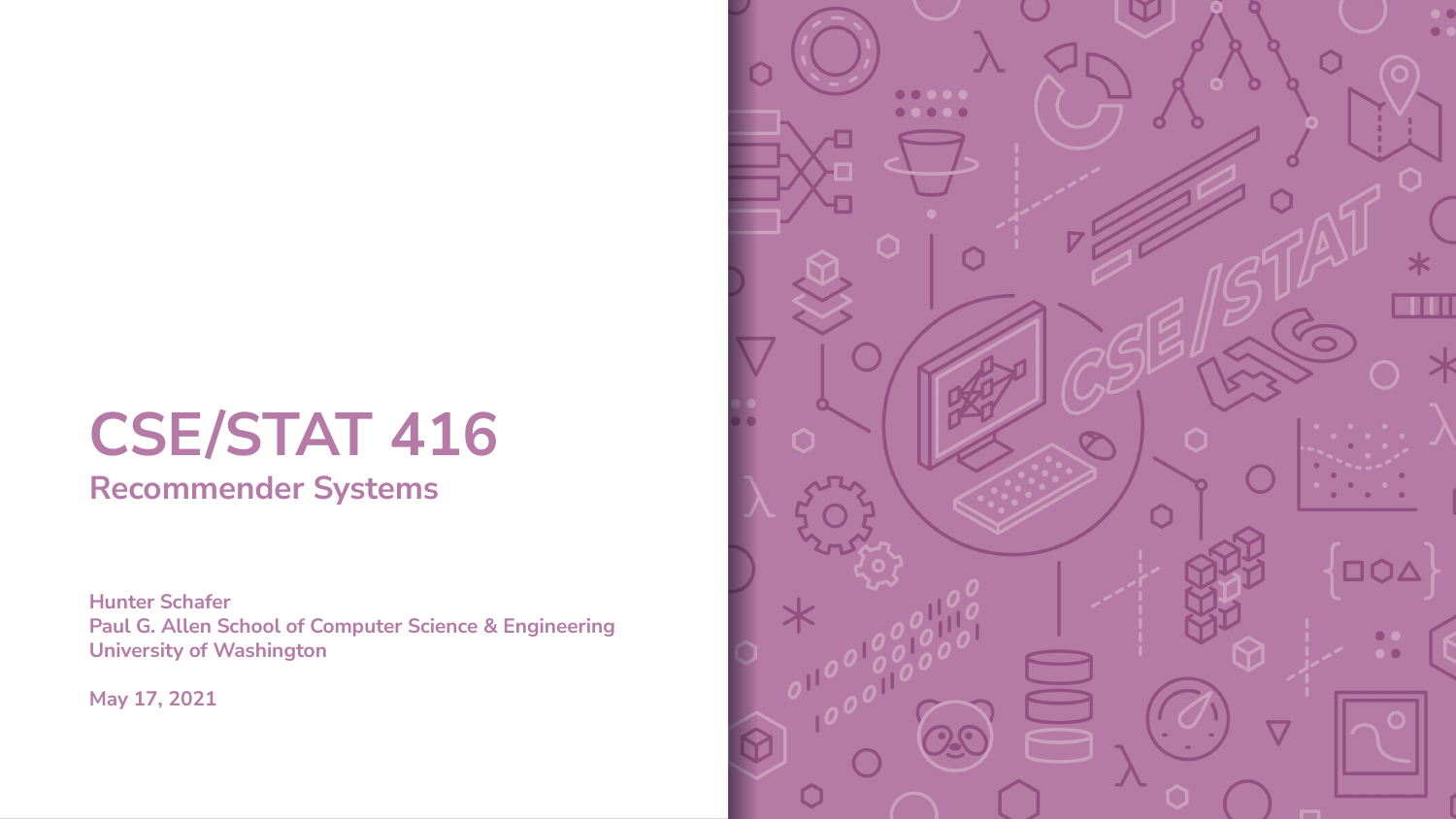

# CSE/STAT 416 Recommender Systems Hunter Schafer Paul G. Allen School of Computer Science & Engineering University of Washington May 17, 2021